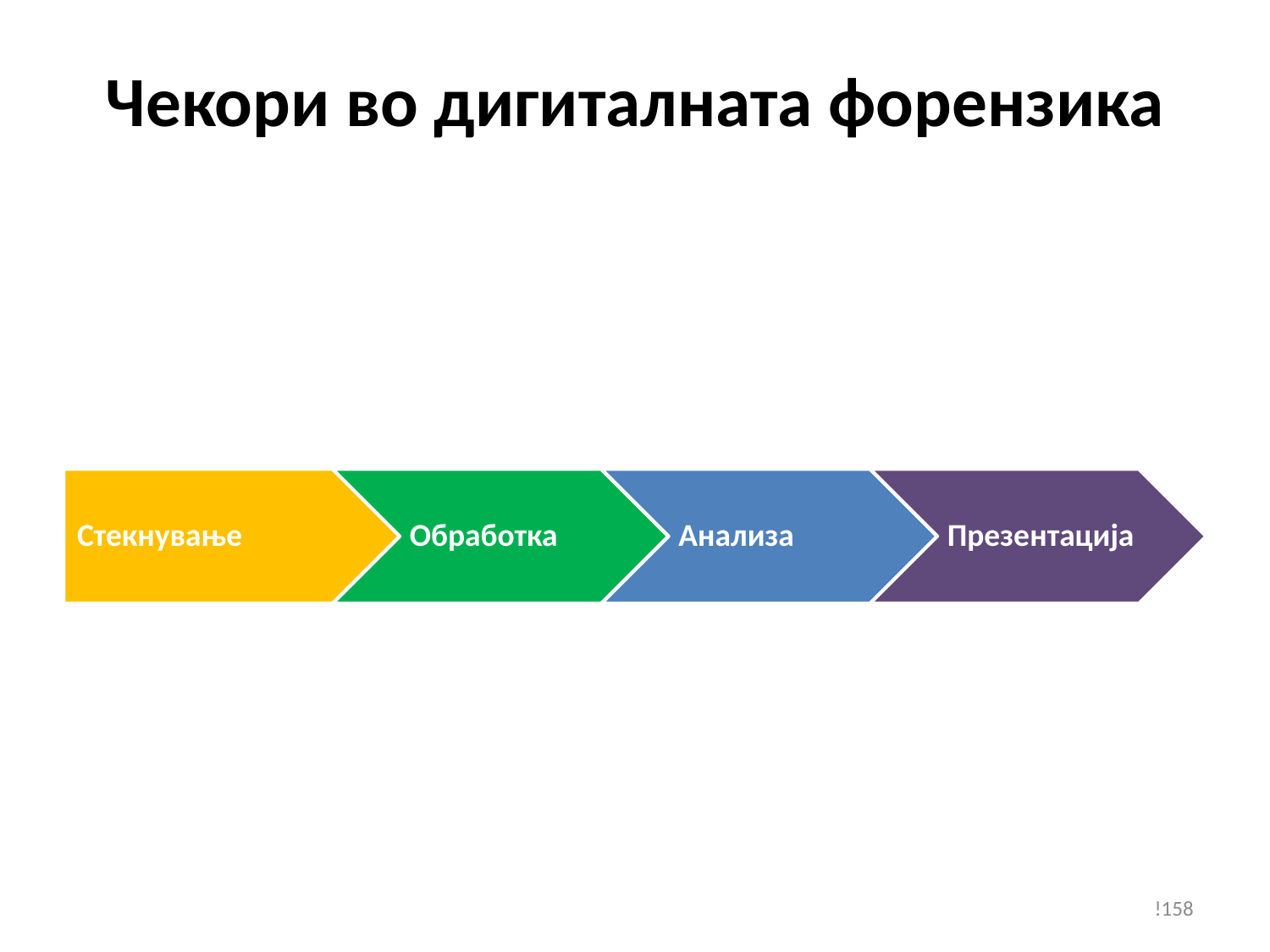

# Чекори во дигиталната форензика
Стекнување
Обработка
Анализа
Презентација
!158